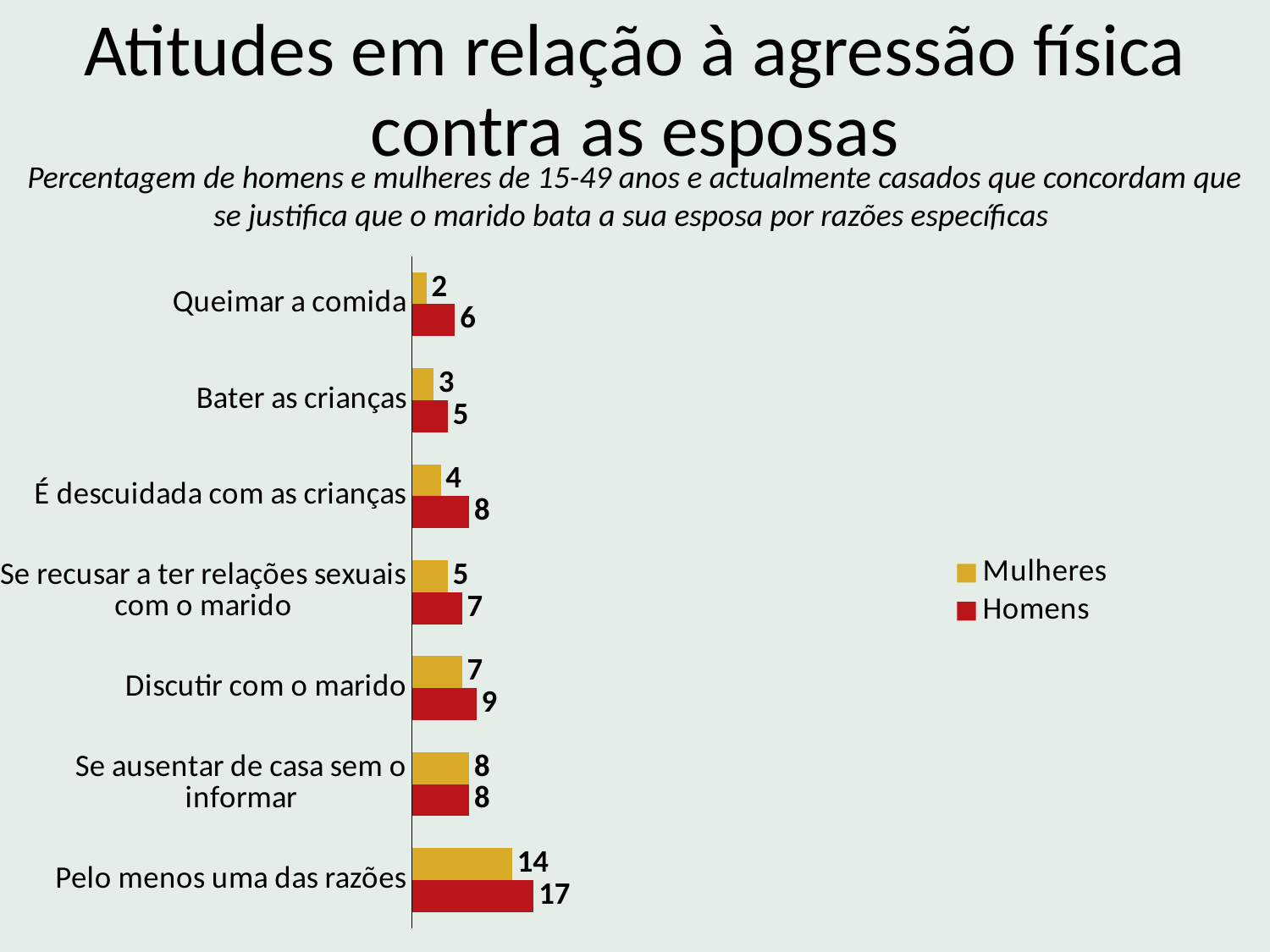

Atitudes em relação à agressão física contra as esposas
Percentagem de homens e mulheres de 15-49 anos e actualmente casados que concordam que se justifica que o marido bata a sua esposa por razões específicas

### Chart

| Category | Homens | Mulheres |
|---|---|---|
| Pelo menos uma das razões | 17.0 | 14.0 |
| Se ausentar de casa sem o informar | 8.0 | 8.0 |
| Discutir com o marido | 9.0 | 7.0 |
| Se recusar a ter relações sexuais com o marido | 7.0 | 5.0 |
| É descuidada com as crianças | 8.0 | 4.0 |
| Bater as crianças | 5.0 | 3.0 |
| Queimar a comida | 6.0 | 2.0 |